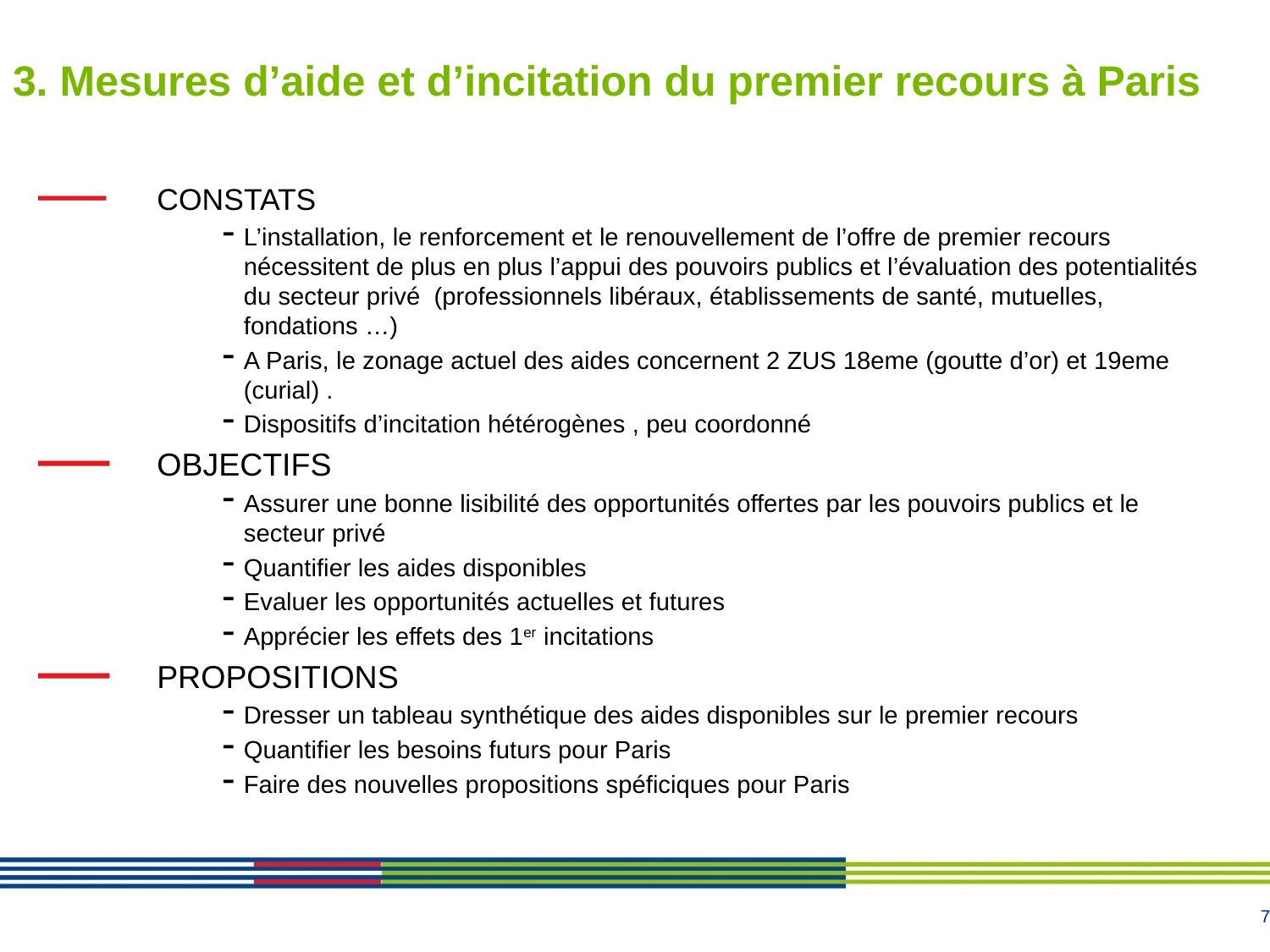

# 3. Mesures d’aide et d’incitation du premier recours à Paris

CONSTATS
L’installation, le renforcement et le renouvellement de l’offre de premier recours nécessitent de plus en plus l’appui des pouvoirs publics et l’évaluation des potentialités du secteur privé  (professionnels libéraux, établissements de santé, mutuelles, fondations …)
A Paris, le zonage actuel des aides concernent 2 ZUS 18eme (goutte d’or) et 19eme (curial) .
Dispositifs d’incitation hétérogènes , peu coordonné
OBJECTIFS
Assurer une bonne lisibilité des opportunités offertes par les pouvoirs publics et le secteur privé
Quantifier les aides disponibles
Evaluer les opportunités actuelles et futures
Apprécier les effets des 1er incitations
PROPOSITIONS
Dresser un tableau synthétique des aides disponibles sur le premier recours
Quantifier les besoins futurs pour Paris
Faire des nouvelles propositions spéficiques pour Paris